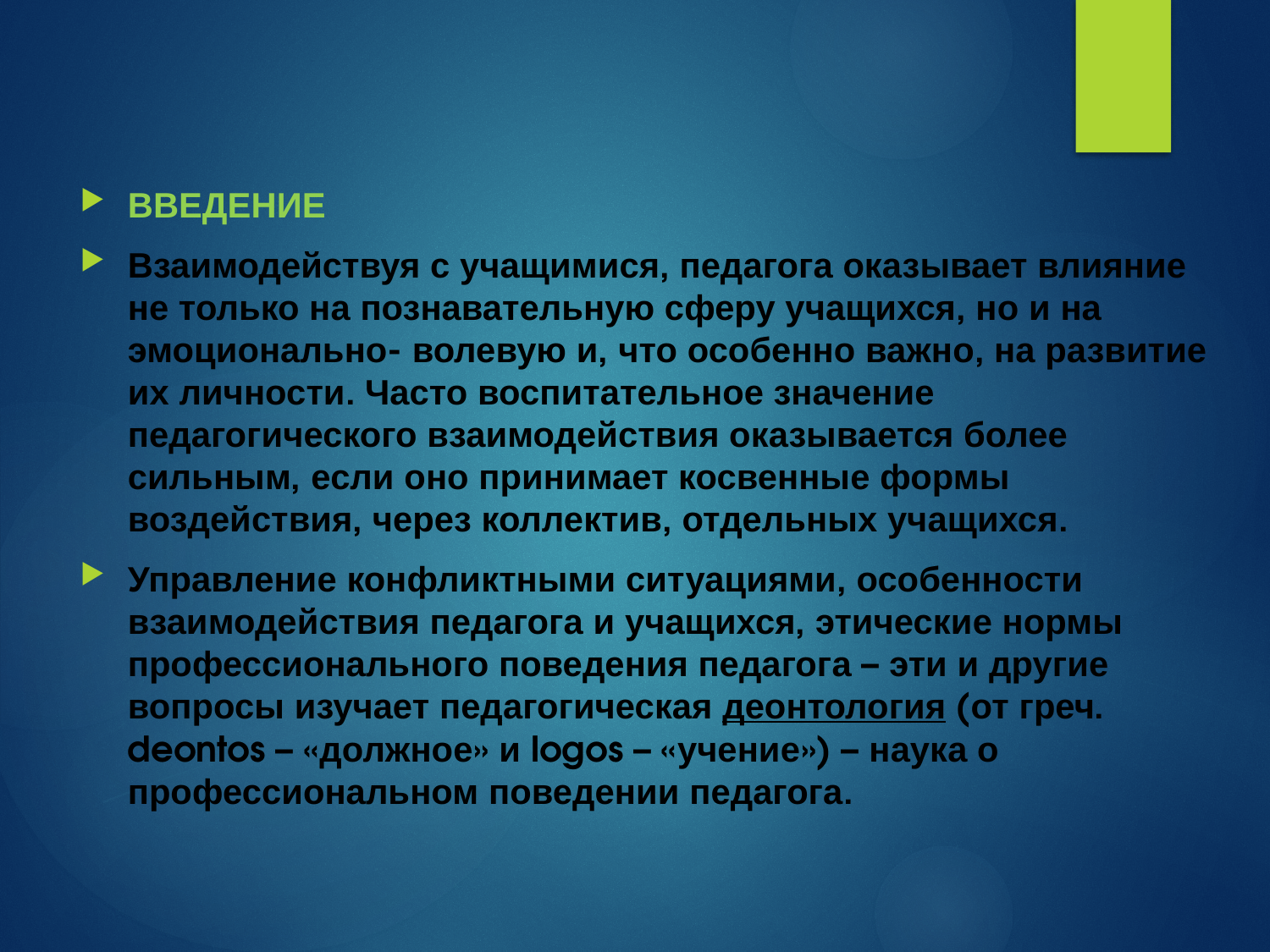

#
ВВЕДЕНИЕ
Взаимодействуя с учащимися, педагога оказывает влияние не только на познавательную сферу учащихся, но и на эмоционально- волевую и, что особенно важно, на развитие их личности. Часто воспитательное значение педагогического взаимодействия оказывается более сильным, если оно принимает косвенные формы воздействия, через коллектив, отдельных учащихся.
Управление конфликтными ситуациями, особенности взаимодействия педагога и учащихся, этические нормы профессионального поведения педагога – эти и другие вопросы изучает педагогическая деонтология (от греч. deontos – «должное» и logos – «учение») – наука о профессиональном поведении педагога.